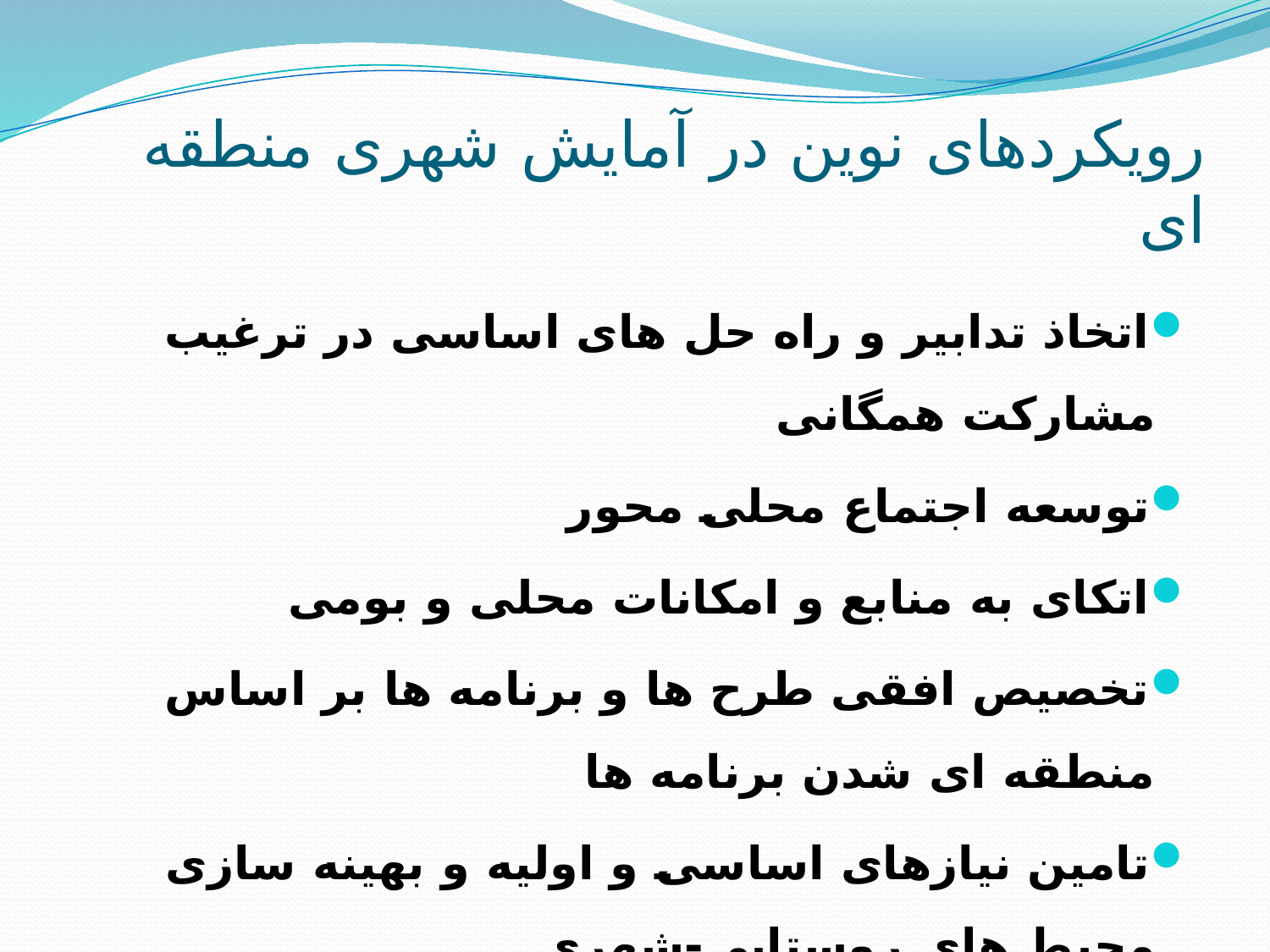

# رویکردهای نوین در آمایش شهری منطقه ای
اتخاذ تدابیر و راه حل های اساسی در ترغیب مشارکت همگانی
توسعه اجتماع محلی محور
اتکای به منابع و امکانات محلی و بومی
تخصیص افقی طرح ها و برنامه ها بر اساس منطقه ای شدن برنامه ها
تامین نیازهای اساسی و اولیه و بهینه سازی محیط های روستایی-شهری